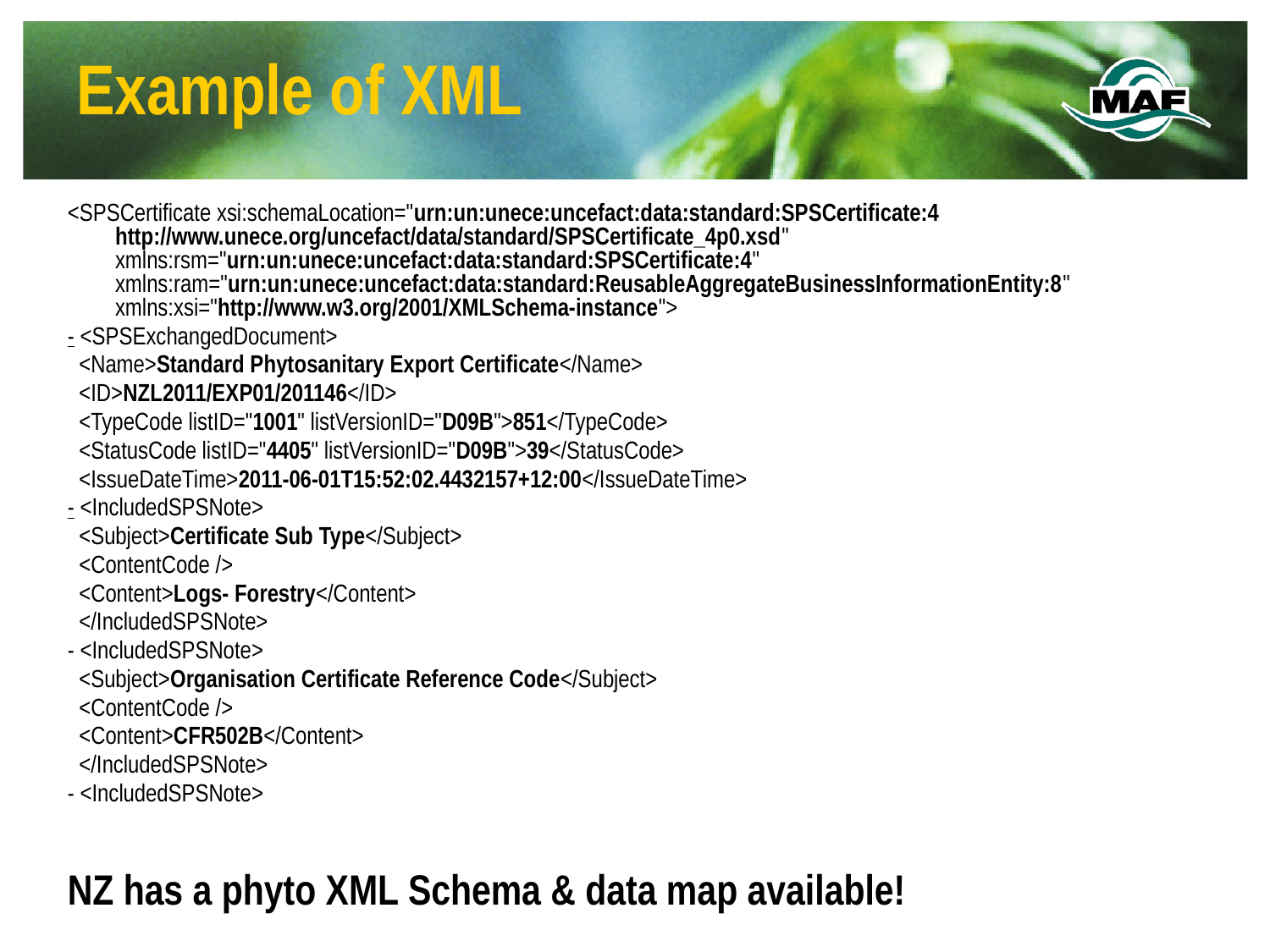

# Example of XML
<SPSCertificate xsi:schemaLocation="urn:un:unece:uncefact:data:standard:SPSCertificate:4 http://www.unece.org/uncefact/data/standard/SPSCertificate_4p0.xsd" xmlns:rsm="urn:un:unece:uncefact:data:standard:SPSCertificate:4" xmlns:ram="urn:un:unece:uncefact:data:standard:ReusableAggregateBusinessInformationEntity:8" xmlns:xsi="http://www.w3.org/2001/XMLSchema-instance">
- <SPSExchangedDocument>
  <Name>Standard Phytosanitary Export Certificate</Name>
  <ID>NZL2011/EXP01/201146</ID>
  <TypeCode listID="1001" listVersionID="D09B">851</TypeCode>
  <StatusCode listID="4405" listVersionID="D09B">39</StatusCode>
  <IssueDateTime>2011-06-01T15:52:02.4432157+12:00</IssueDateTime>
- <IncludedSPSNote>
  <Subject>Certificate Sub Type</Subject>
  <ContentCode />
  <Content>Logs- Forestry</Content>
  </IncludedSPSNote>
- <IncludedSPSNote>
  <Subject>Organisation Certificate Reference Code</Subject>
  <ContentCode />
  <Content>CFR502B</Content>
  </IncludedSPSNote>
- <IncludedSPSNote>

NZ has a phyto XML Schema & data map available!